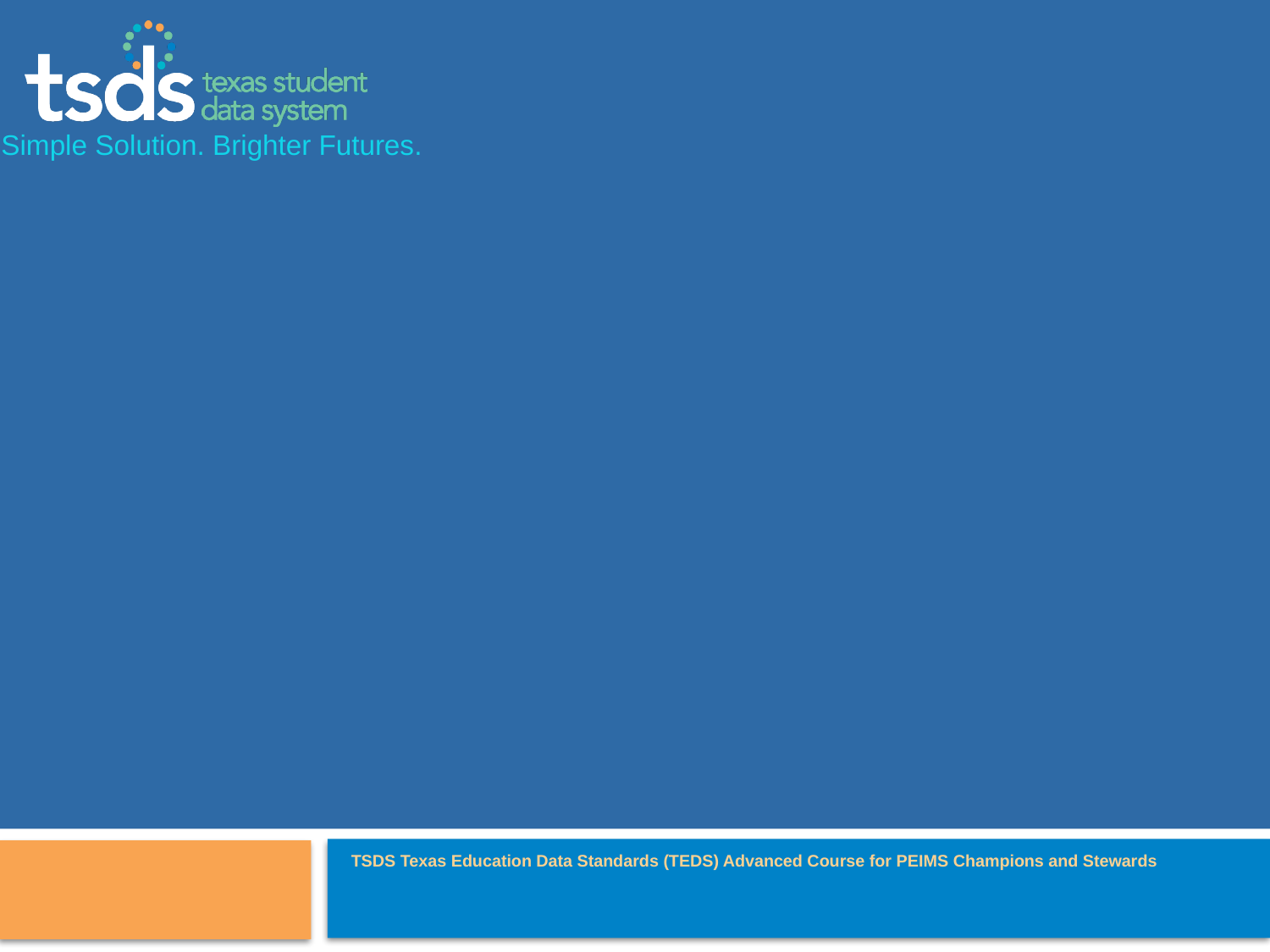

Simple Solution. Brighter Futures.
# TSDS Texas Education Data Standards (TEDS) Advanced Course for PEIMS Champions and Stewards